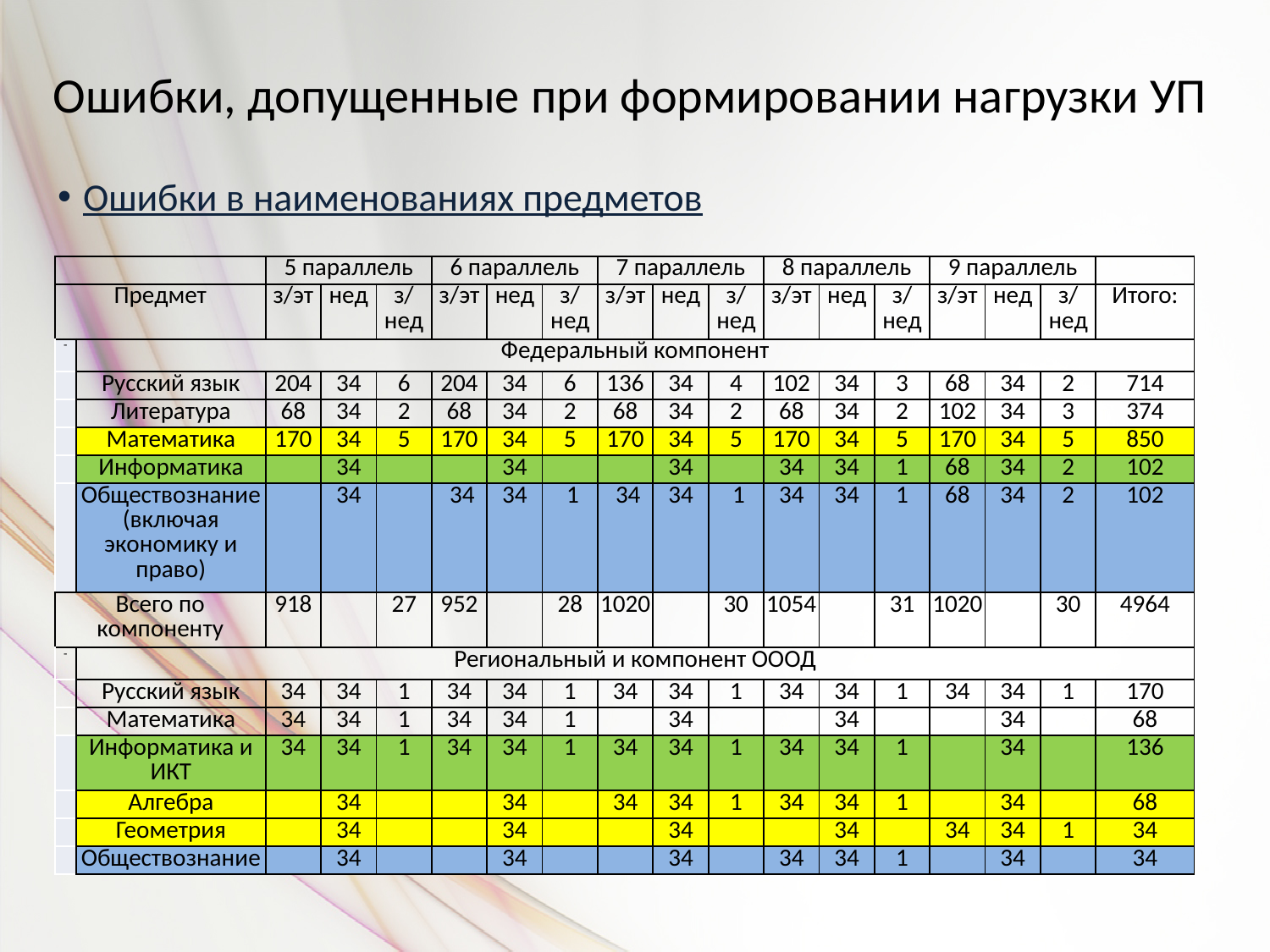

# Ошибки, допущенные при формировании нагрузки УП
Ошибки в наименованиях предметов
|  |  | 5 параллель |  |  | 6 параллель |  |  | 7 параллель |  |  | 8 параллель |  |  | 9 параллель |  |  |  |
| --- | --- | --- | --- | --- | --- | --- | --- | --- | --- | --- | --- | --- | --- | --- | --- | --- | --- |
| Предмет |  | з/эт | нед | з/нед | з/эт | нед | з/нед | з/эт | нед | з/нед | з/эт | нед | з/нед | з/эт | нед | з/нед | Итого: |
| - | Федеральный компонент |  |  |  |  |  |  |  |  |  |  |  |  |  |  |  |  |
|  | Русский язык | 204 | 34 | 6 | 204 | 34 | 6 | 136 | 34 | 4 | 102 | 34 | 3 | 68 | 34 | 2 | 714 |
|  | Литература | 68 | 34 | 2 | 68 | 34 | 2 | 68 | 34 | 2 | 68 | 34 | 2 | 102 | 34 | 3 | 374 |
|  | Математика | 170 | 34 | 5 | 170 | 34 | 5 | 170 | 34 | 5 | 170 | 34 | 5 | 170 | 34 | 5 | 850 |
|  | Информатика |  | 34 |  |  | 34 |  |  | 34 |  | 34 | 34 | 1 | 68 | 34 | 2 | 102 |
|  | Обществознание (включая экономику и право) |  | 34 |  | 34 | 34 | 1 | 34 | 34 | 1 | 34 | 34 | 1 | 68 | 34 | 2 | 102 |
| Всего по компоненту |  | 918 |  | 27 | 952 |  | 28 | 1020 |  | 30 | 1054 |  | 31 | 1020 |  | 30 | 4964 |
| - | Региональный и компонент ОООД |  |  |  |  |  |  |  |  |  |  |  |  |  |  |  |  |
|  | Русский язык | 34 | 34 | 1 | 34 | 34 | 1 | 34 | 34 | 1 | 34 | 34 | 1 | 34 | 34 | 1 | 170 |
|  | Математика | 34 | 34 | 1 | 34 | 34 | 1 |  | 34 |  |  | 34 |  |  | 34 |  | 68 |
|  | Информатика и ИКТ | 34 | 34 | 1 | 34 | 34 | 1 | 34 | 34 | 1 | 34 | 34 | 1 |  | 34 |  | 136 |
|  | Алгебра |  | 34 |  |  | 34 |  | 34 | 34 | 1 | 34 | 34 | 1 |  | 34 |  | 68 |
|  | Геометрия |  | 34 |  |  | 34 |  |  | 34 |  |  | 34 |  | 34 | 34 | 1 | 34 |
|  | Обществознание |  | 34 |  |  | 34 |  |  | 34 |  | 34 | 34 | 1 |  | 34 |  | 34 |